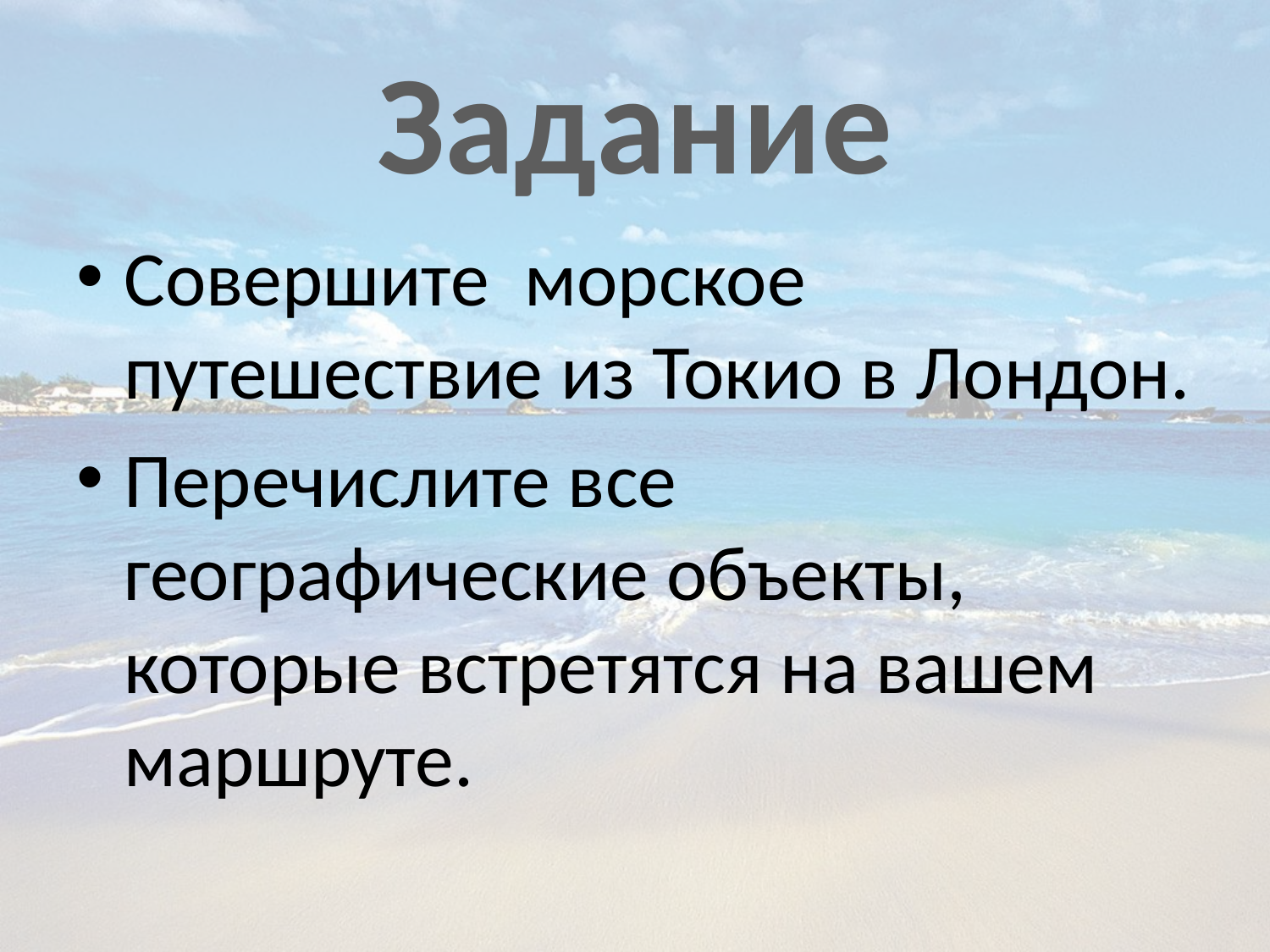

# Задание
Совершите  морское путешествие из Токио в Лондон.
Перечислите все географические объекты, которые встретятся на вашем маршруте.